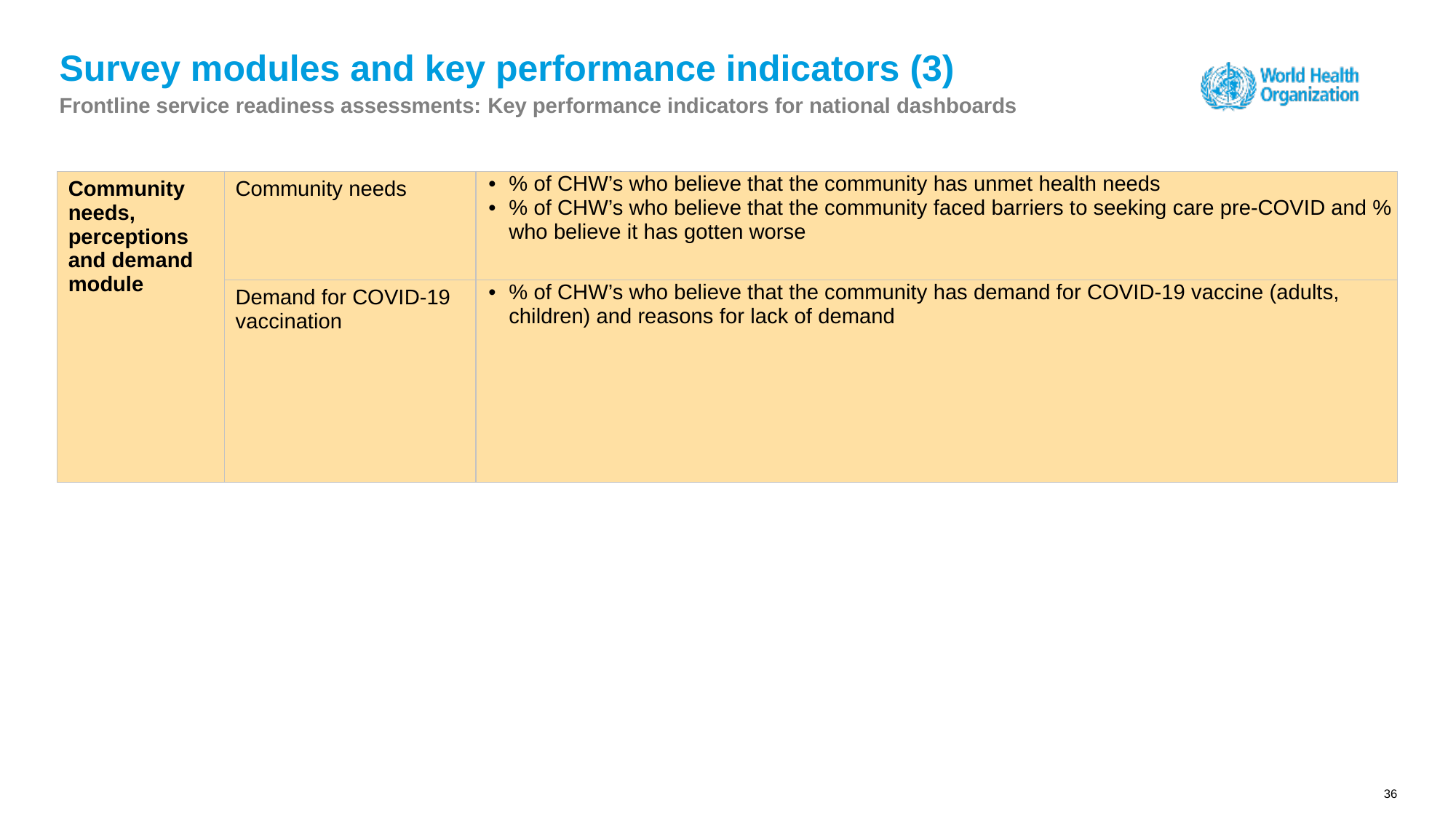

# Survey modules and key performance indicators (3)
Frontline service readiness assessments: Key performance indicators for national dashboards
| Community needs, perceptions and demand module | Community needs | % of CHW’s who believe that the community has unmet health needs % of CHW’s who believe that the community faced barriers to seeking care pre-COVID and % who believe it has gotten worse |
| --- | --- | --- |
|  | Demand for COVID-19 vaccination | % of CHW’s who believe that the community has demand for COVID-19 vaccine (adults, children) and reasons for lack of demand |

36